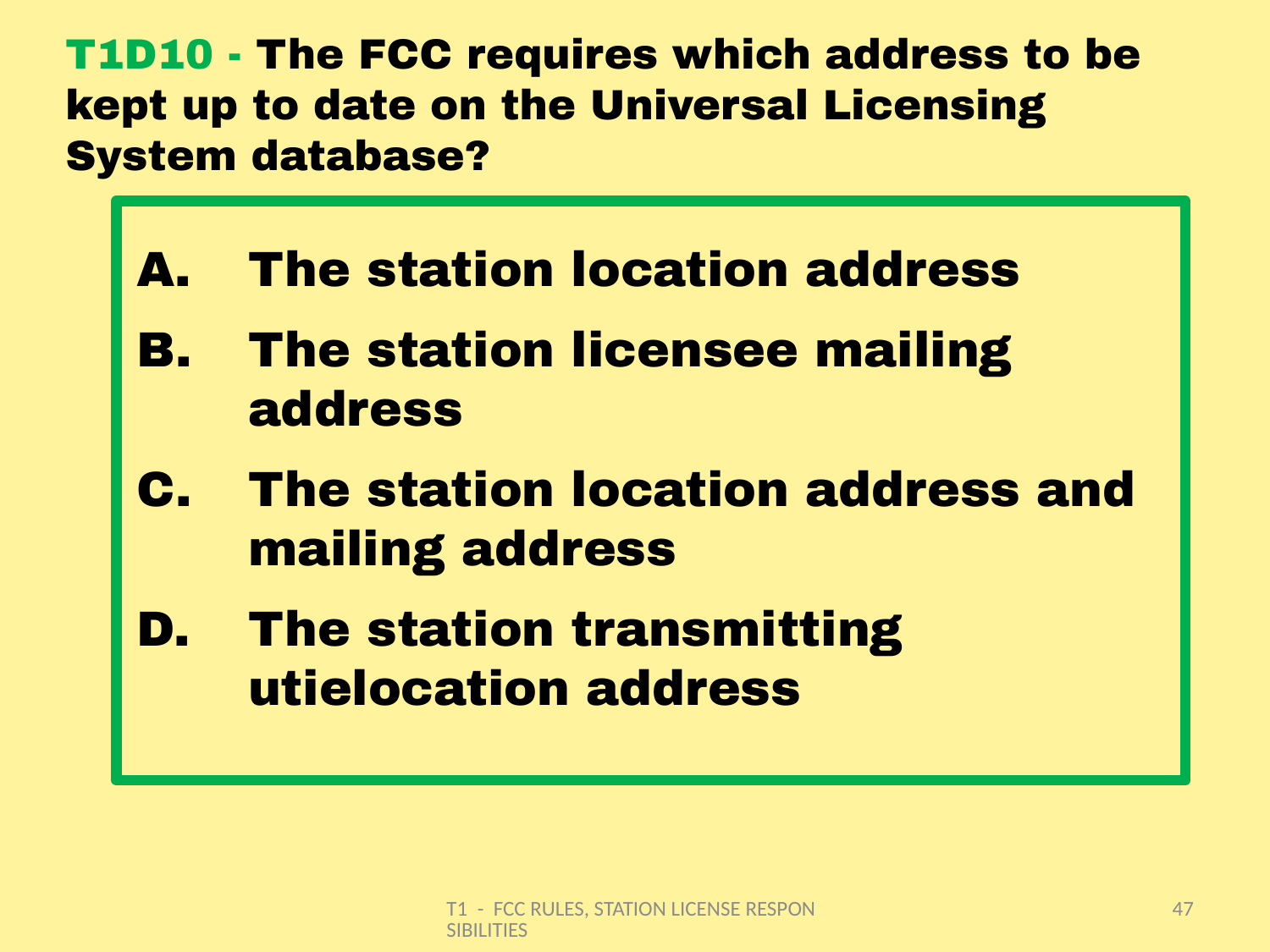

# T1D10 - The FCC requires which address to be kept up to date on the Universal Licensing System database?

The station location address

The station licensee mailing address

The station location address and mailing address

The station transmitting utielocation address

T1  -  FCC RULES, STATION LICENSE RESPONSIBILITIES
47